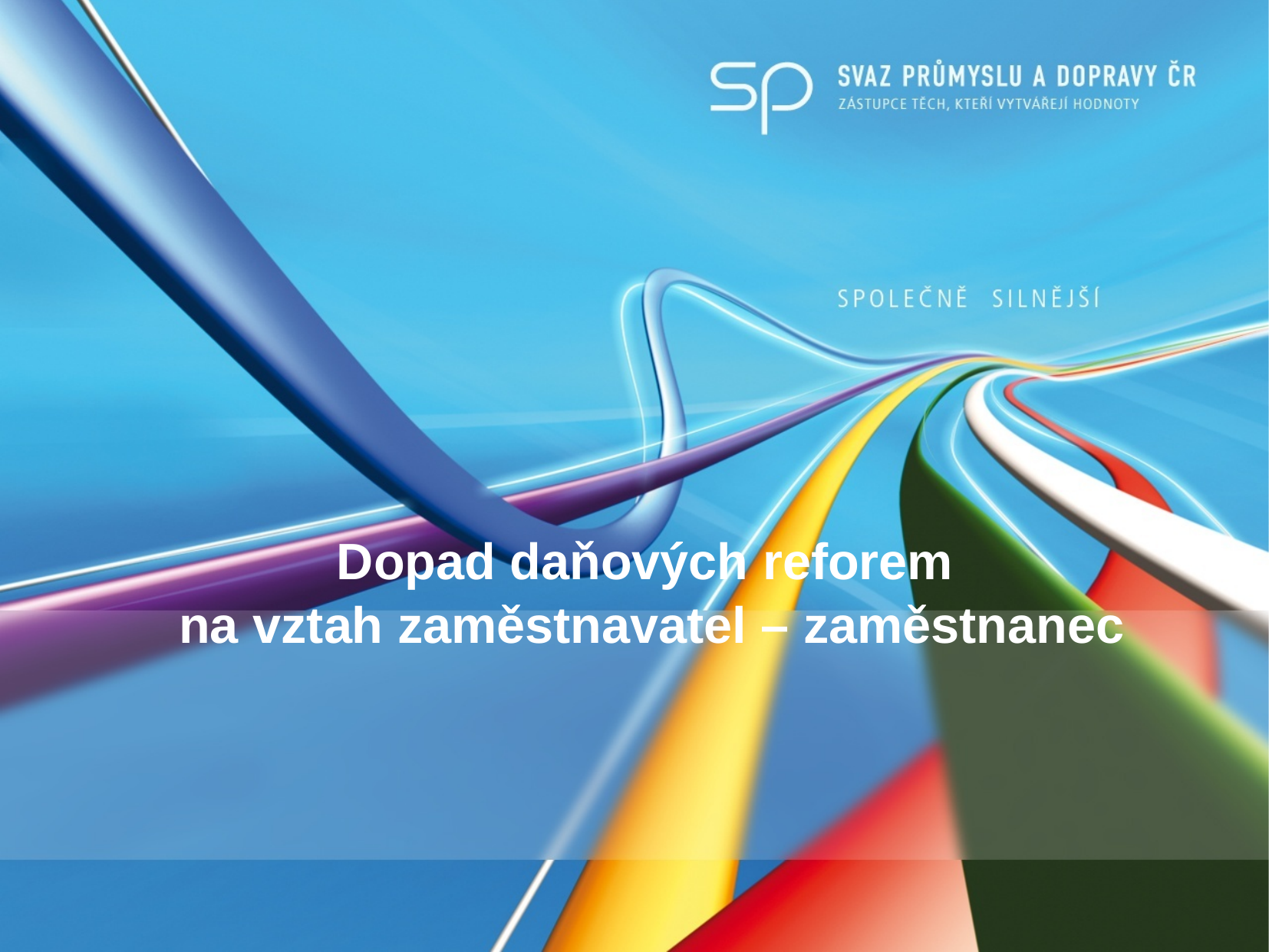

# Dopad daňových reforem na vztah zaměstnavatel – zaměstnanec